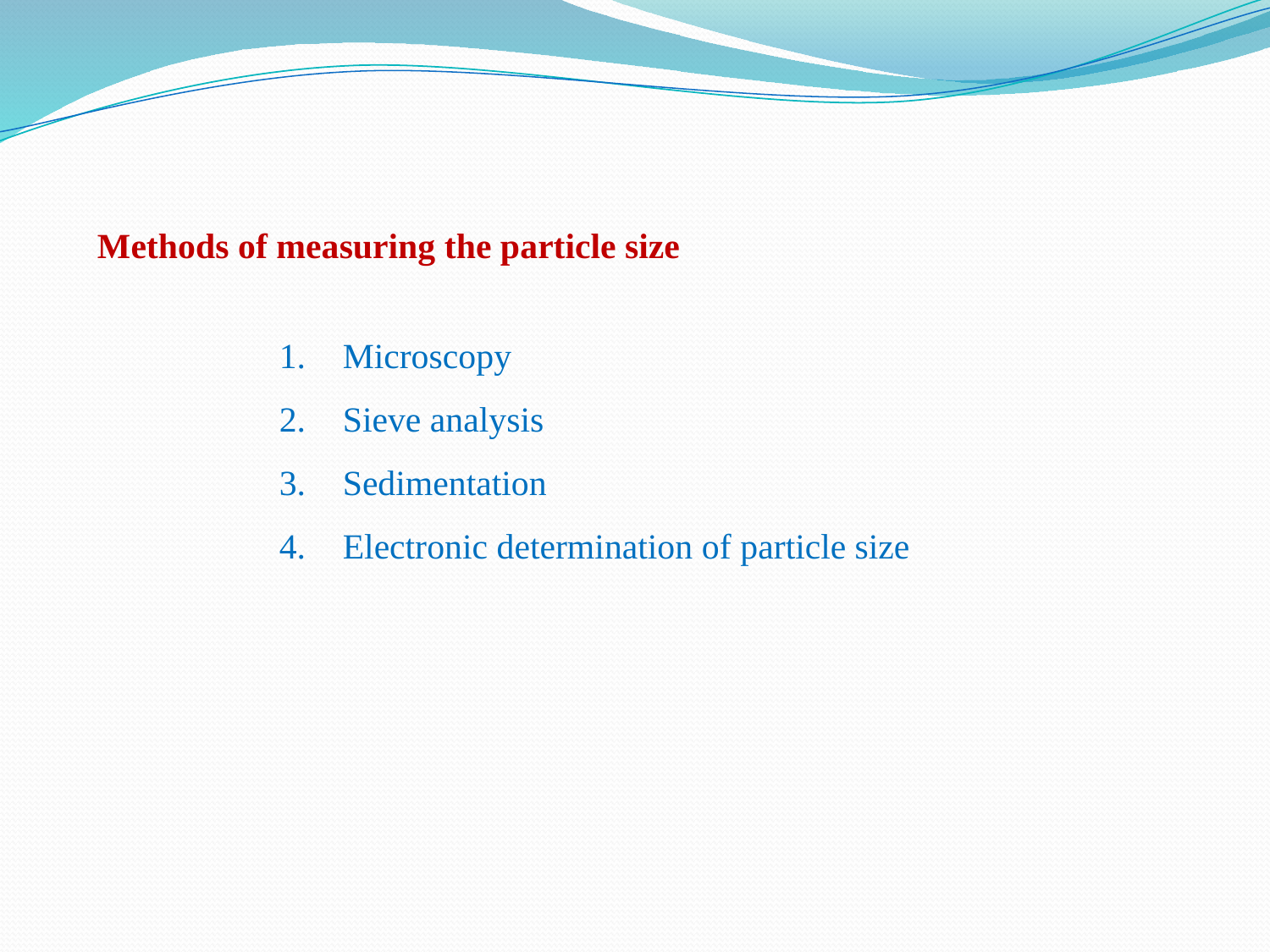

Methods of measuring the particle size

Microscopy
Sieve analysis
Sedimentation
Electronic determination of particle size